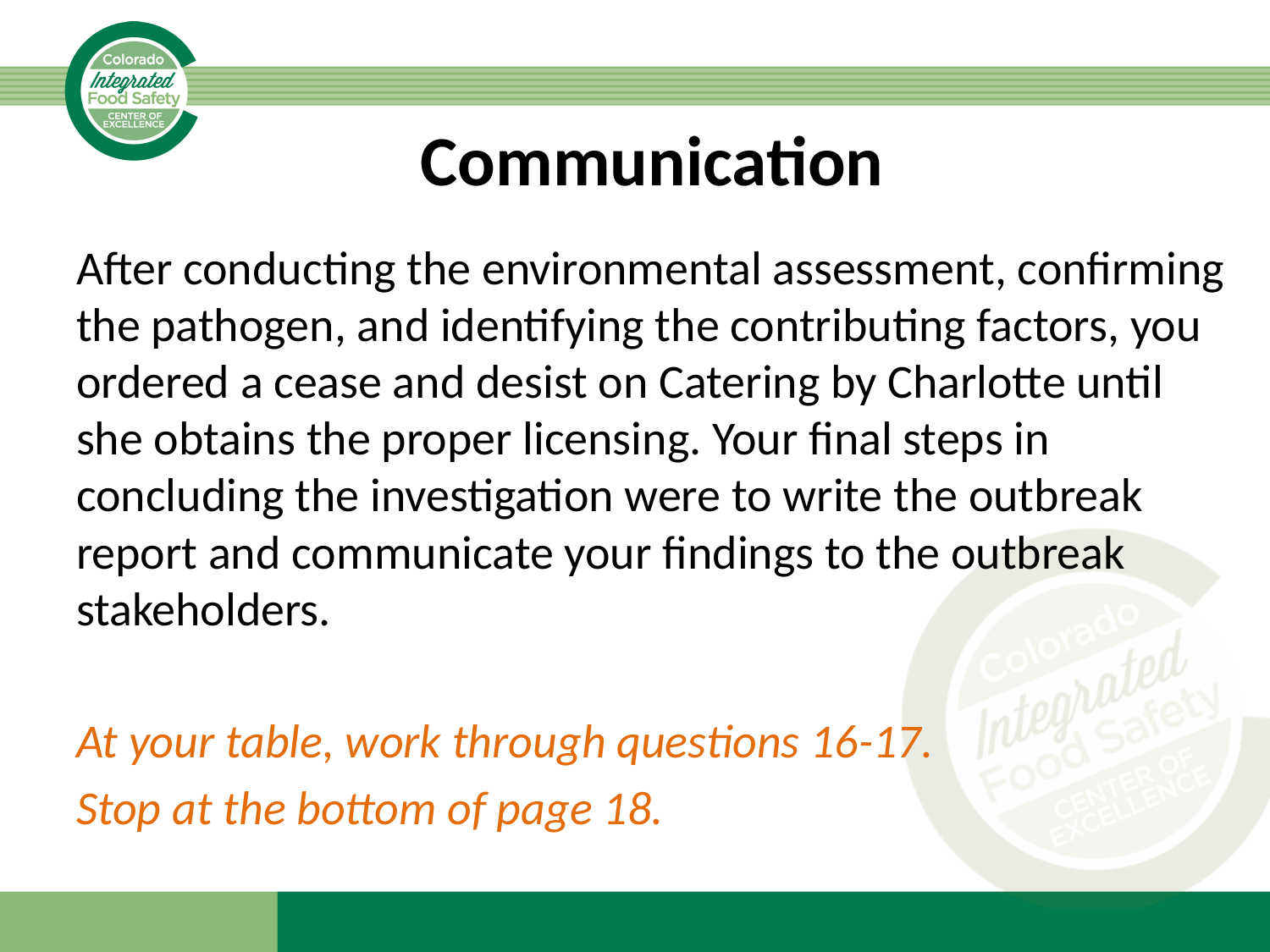

# Communication
After conducting the environmental assessment, confirming the pathogen, and identifying the contributing factors, you ordered a cease and desist on Catering by Charlotte until she obtains the proper licensing. Your final steps in concluding the investigation were to write the outbreak report and communicate your findings to the outbreak stakeholders.

At your table, work through questions 16-17.
Stop at the bottom of page 18.